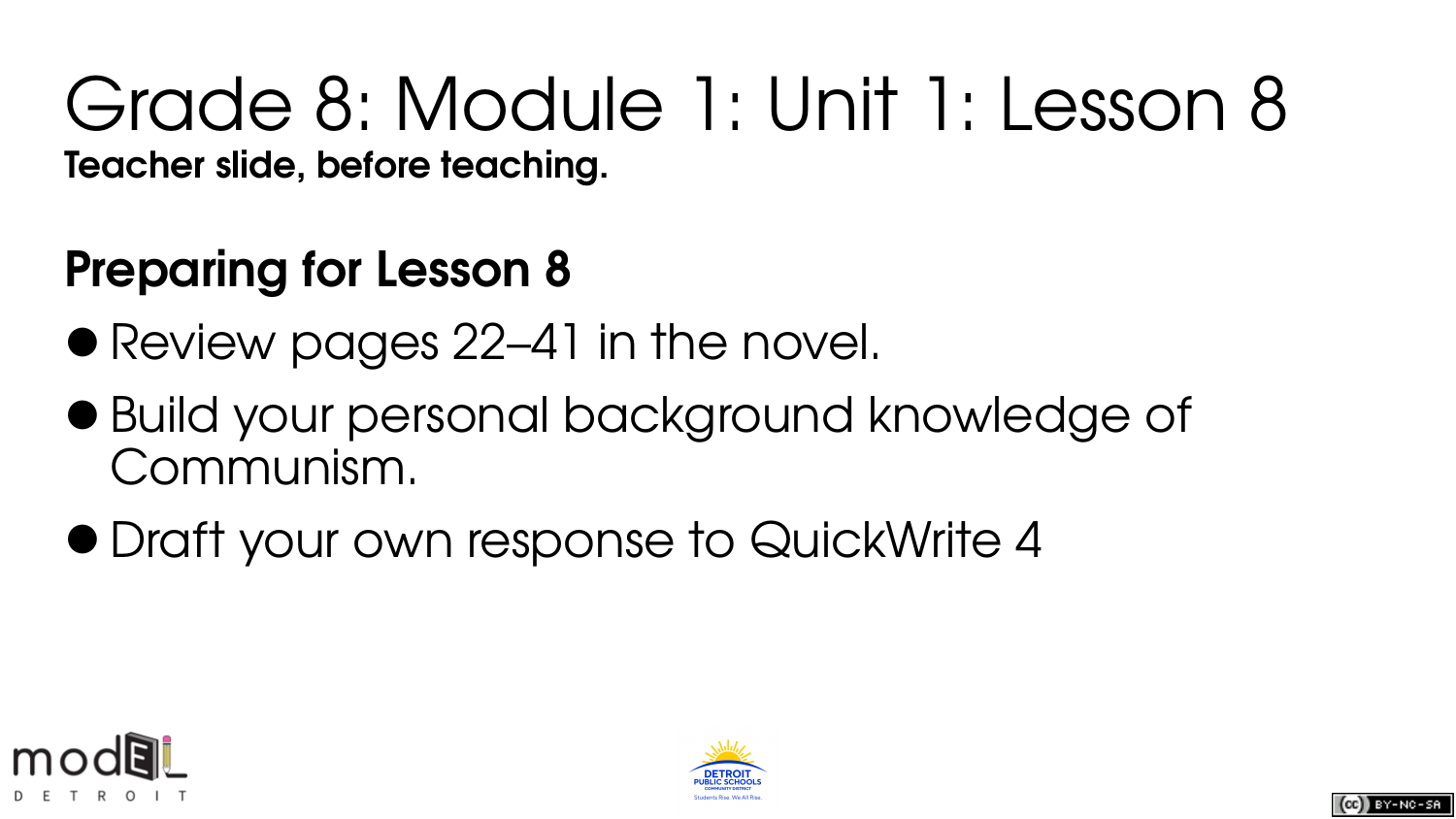

# Grade 8: Module 1: Unit 1: Lesson 8
Teacher slide, before teaching.
Preparing for Lesson 8
Review pages 22–41 in the novel.
Build your personal background knowledge of Communism.
Draft your own response to QuickWrite 4